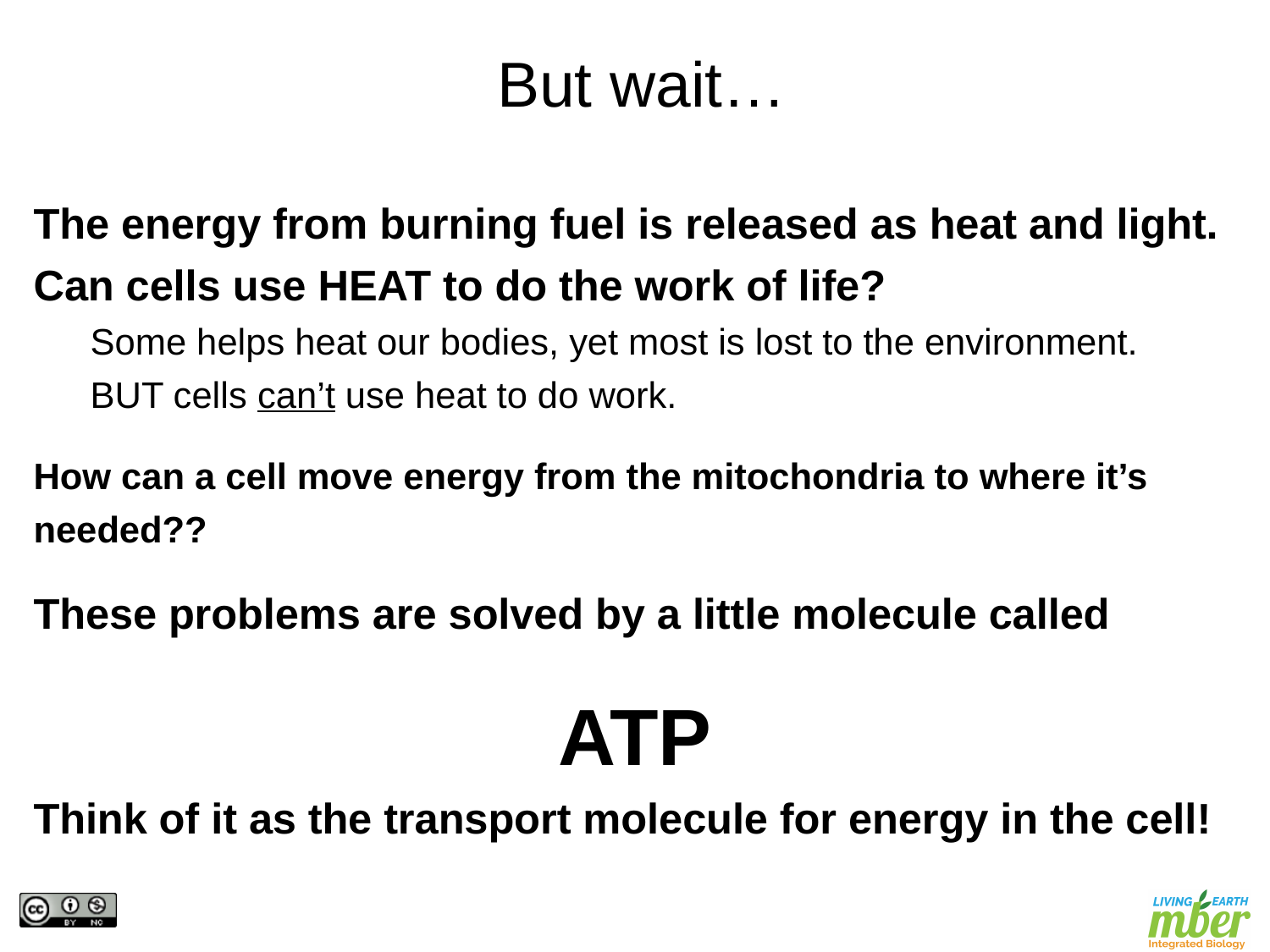

But wait…

The energy from burning fuel is released as heat and light.
Can cells use HEAT to do the work of life?
Some helps heat our bodies, yet most is lost to the environment.
BUT cells can’t use heat to do work.

How can a cell move energy from the mitochondria to where it’s needed??

These problems are solved by a little molecule called

ATP
Think of it as the transport molecule for energy in the cell!